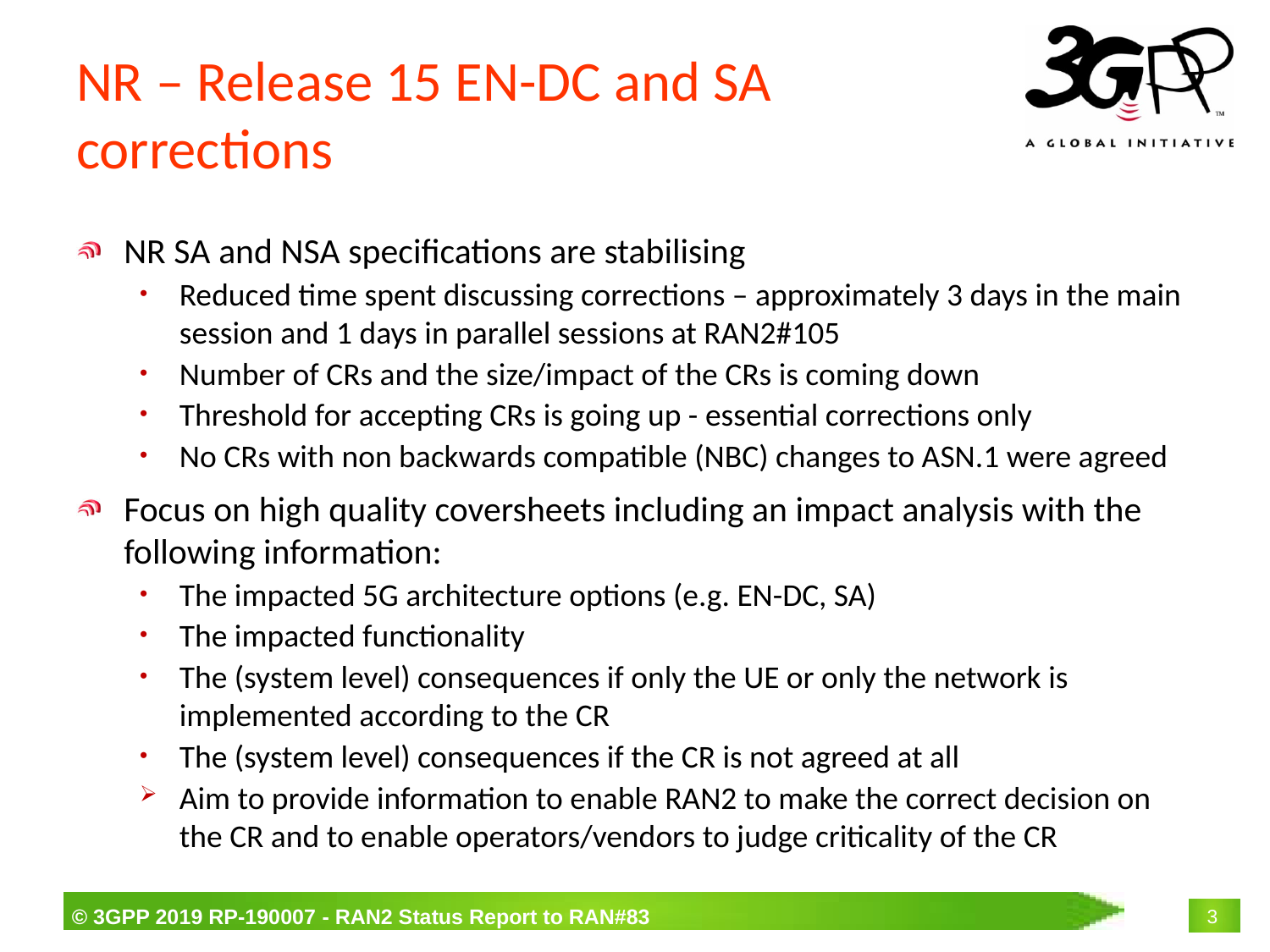

# NR – Release 15 EN-DC and SA corrections
NR SA and NSA specifications are stabilising
Reduced time spent discussing corrections – approximately 3 days in the main session and 1 days in parallel sessions at RAN2#105
Number of CRs and the size/impact of the CRs is coming down
Threshold for accepting CRs is going up - essential corrections only
No CRs with non backwards compatible (NBC) changes to ASN.1 were agreed
Focus on high quality coversheets including an impact analysis with the following information:
The impacted 5G architecture options (e.g. EN-DC, SA)
The impacted functionality
The (system level) consequences if only the UE or only the network is implemented according to the CR
The (system level) consequences if the CR is not agreed at all
Aim to provide information to enable RAN2 to make the correct decision on the CR and to enable operators/vendors to judge criticality of the CR